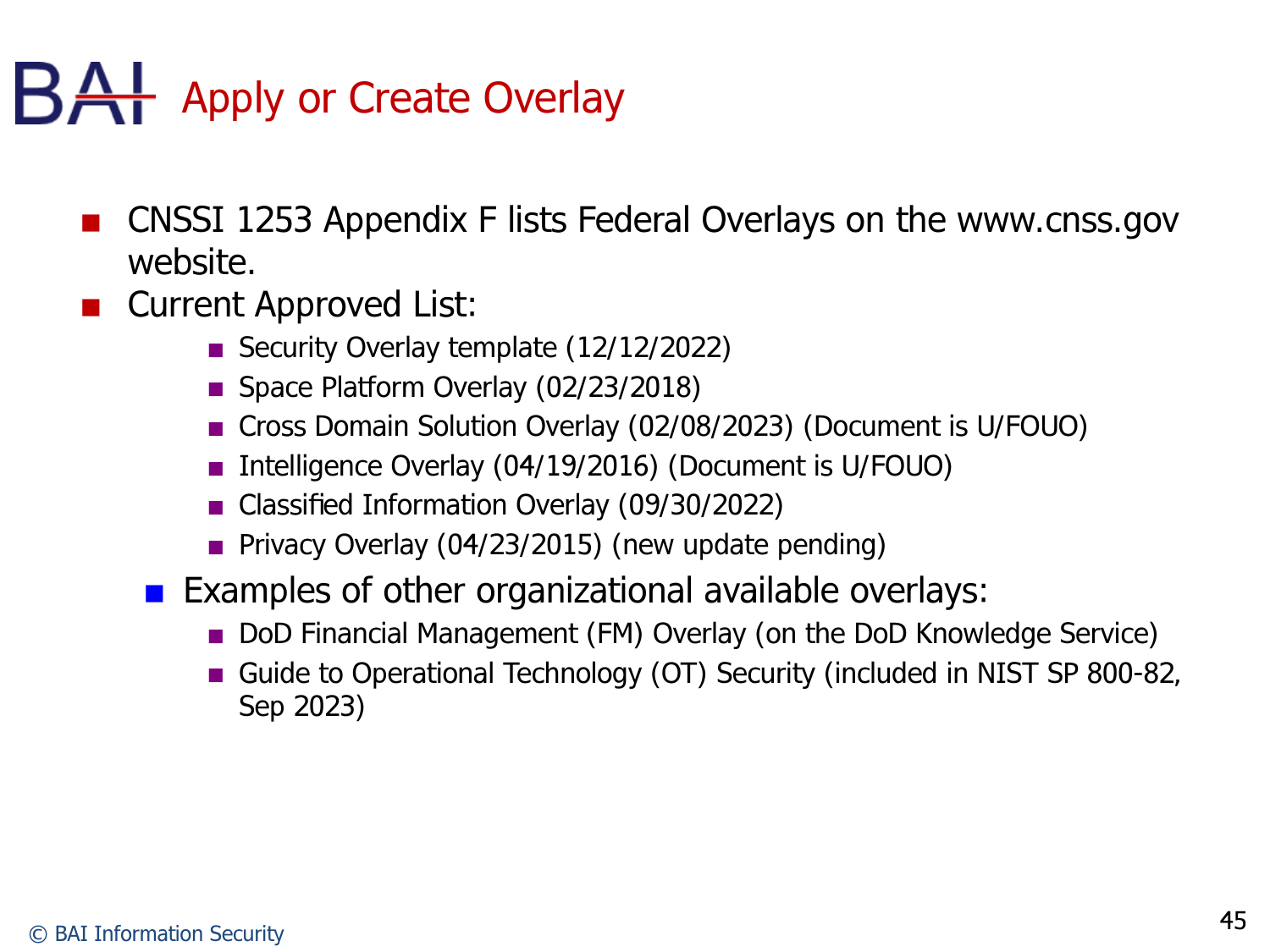

# Apply or Create Overlay
CNSSI 1253 Appendix F lists Federal Overlays on the www.cnss.gov website.
Current Approved List:
Security Overlay template (12/12/2022)
Space Platform Overlay (02/23/2018)
Cross Domain Solution Overlay (02/08/2023) (Document is U/FOUO)
Intelligence Overlay (04/19/2016) (Document is U/FOUO)
Classified Information Overlay (09/30/2022)
Privacy Overlay (04/23/2015) (new update pending)
Examples of other organizational available overlays:
DoD Financial Management (FM) Overlay (on the DoD Knowledge Service)
Guide to Operational Technology (OT) Security (included in NIST SP 800-82, Sep 2023)
Select – Apply Overlays